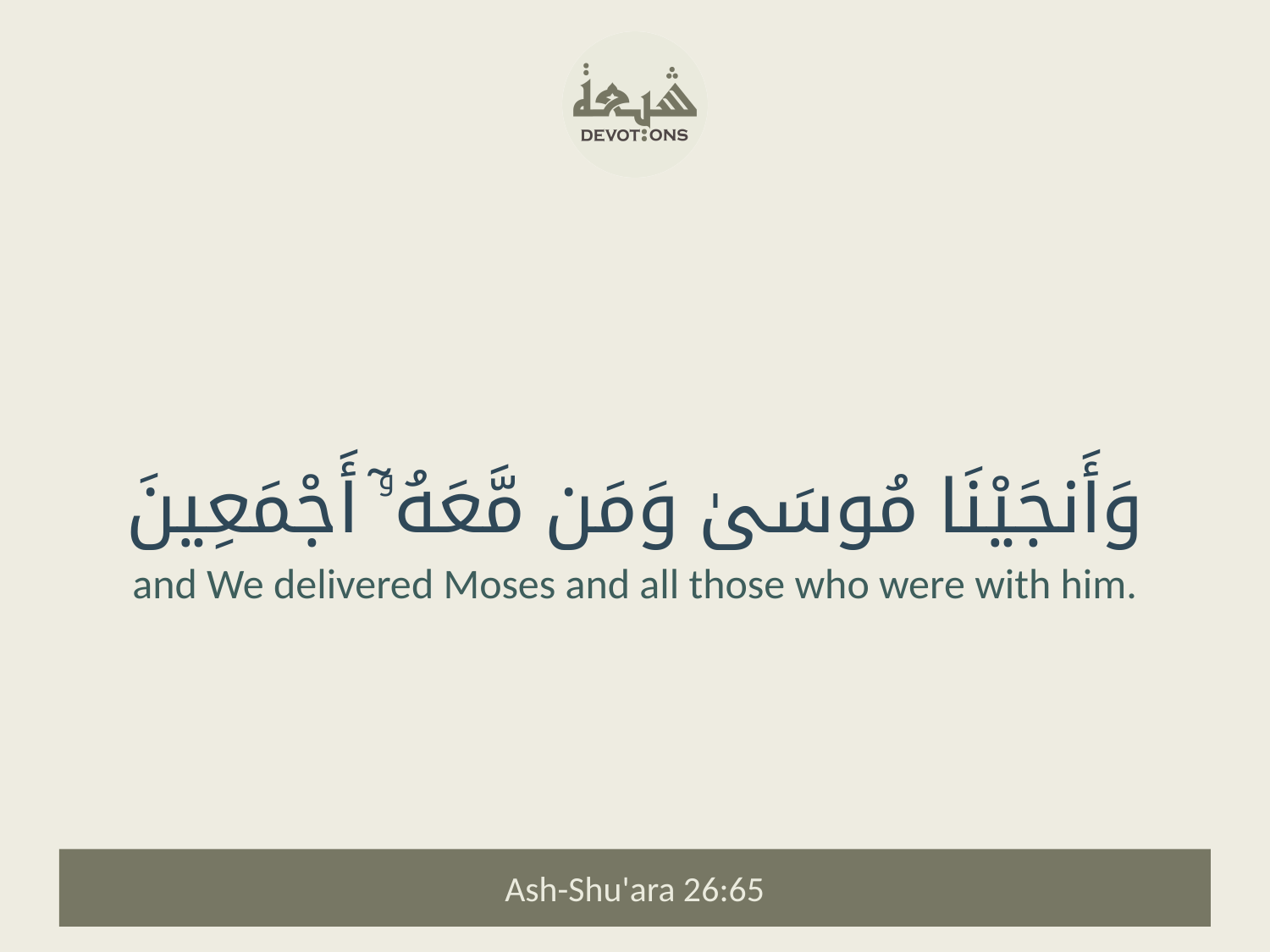

وَأَنجَيْنَا مُوسَىٰ وَمَن مَّعَهُۥٓ أَجْمَعِينَ
and We delivered Moses and all those who were with him.
Ash-Shu'ara 26:65